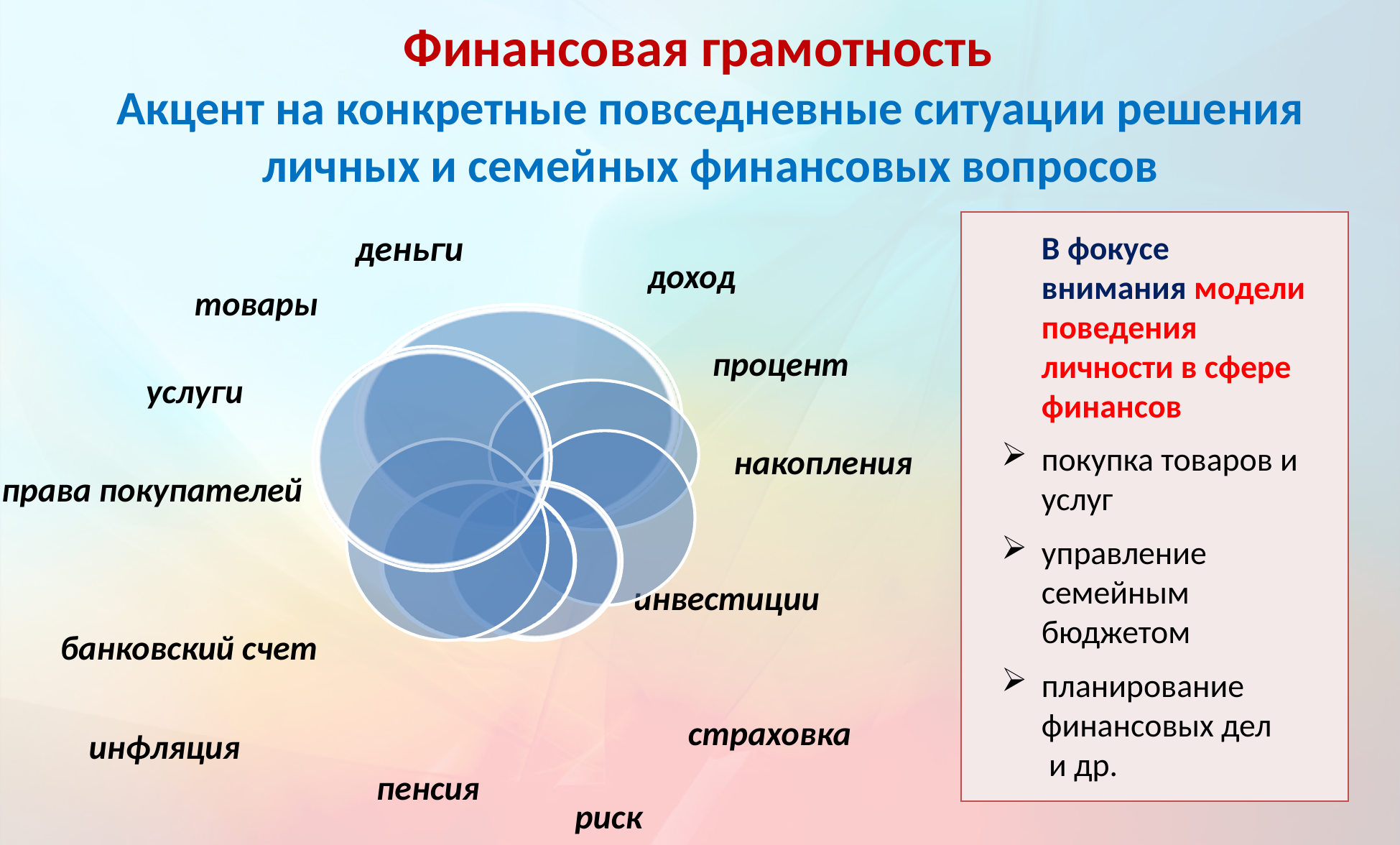

Финансовая грамотность
Акцент на конкретные повседневные ситуации решения личных и семейных финансовых вопросов

|  |
| --- |
В фокусе внимания модели поведения личности в сфере финансов
покупка товаров и услуг
управление семейным бюджетом
планирование финансовых дел      и др.

деньги
доход

              процент

                         накопления

                             инвестиции

страховка
риск
пенсия
       банковский счет

 инфляция
                        товары

        услуги

права покупателей